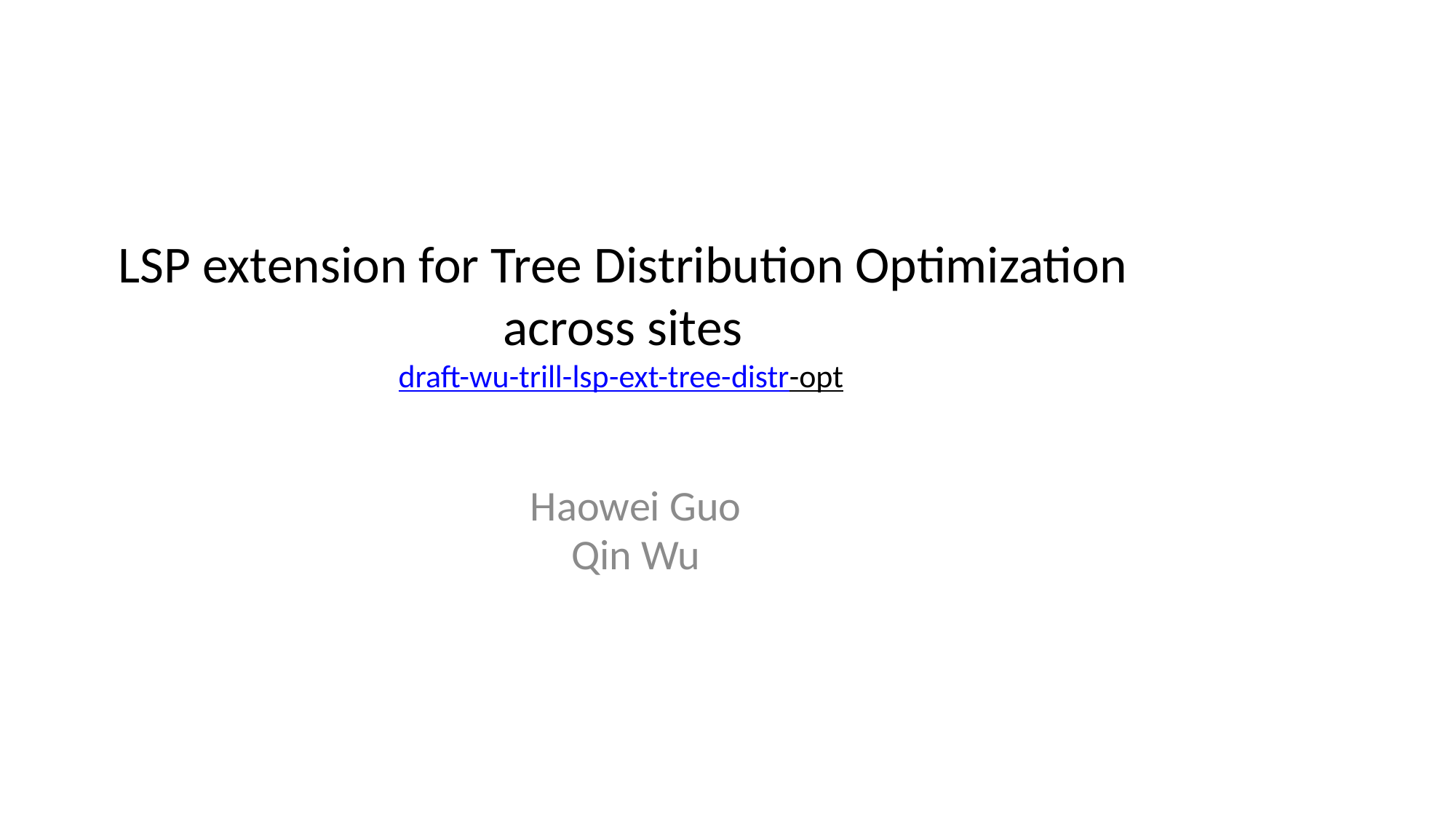

# LSP extension for Tree Distribution Optimization across sites draft-wu-trill-lsp-ext-tree-distr-opt
Haowei Guo
Qin Wu